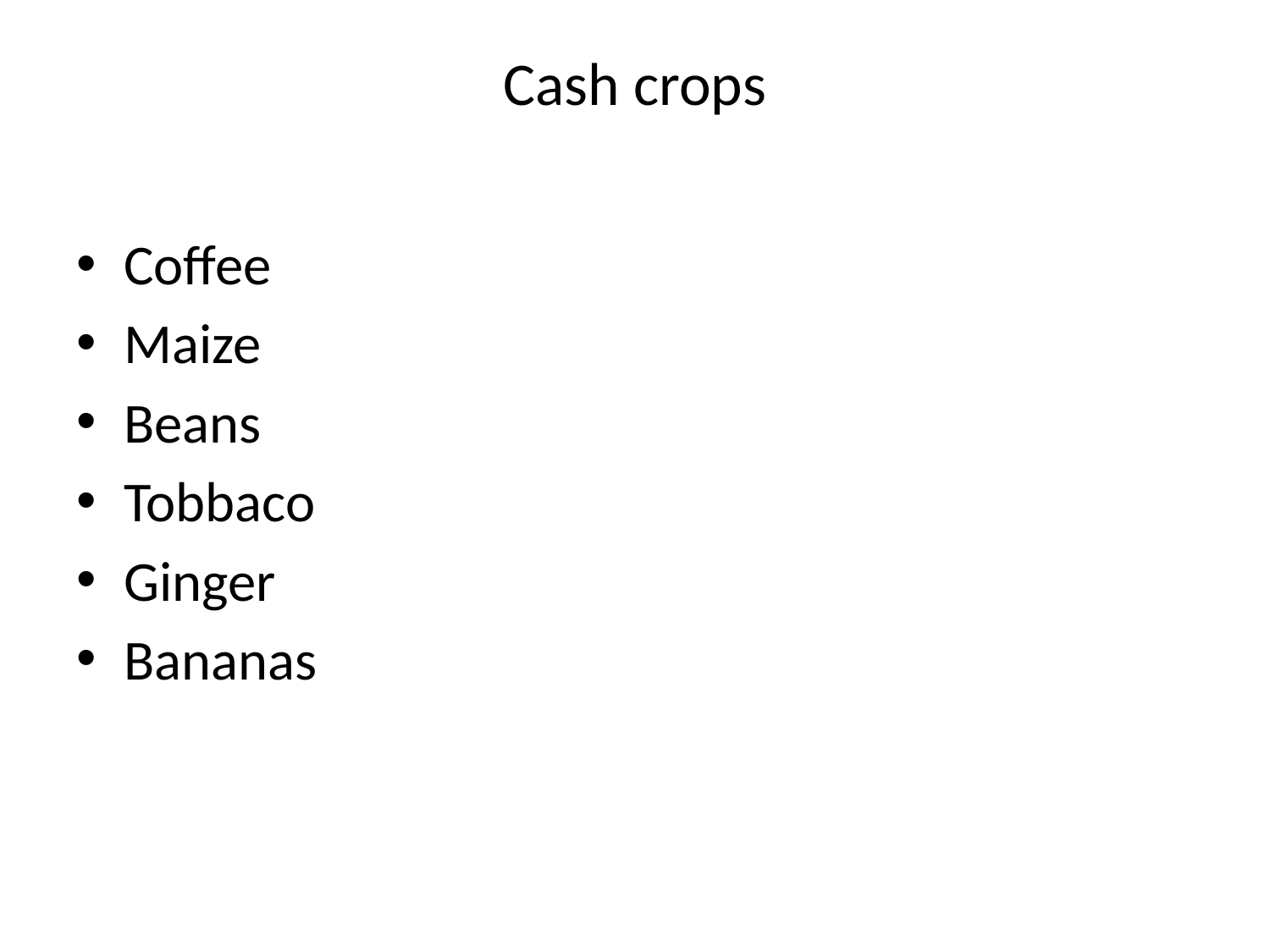

# Cash crops
Coffee
Maize
Beans
Tobbaco
Ginger
Bananas